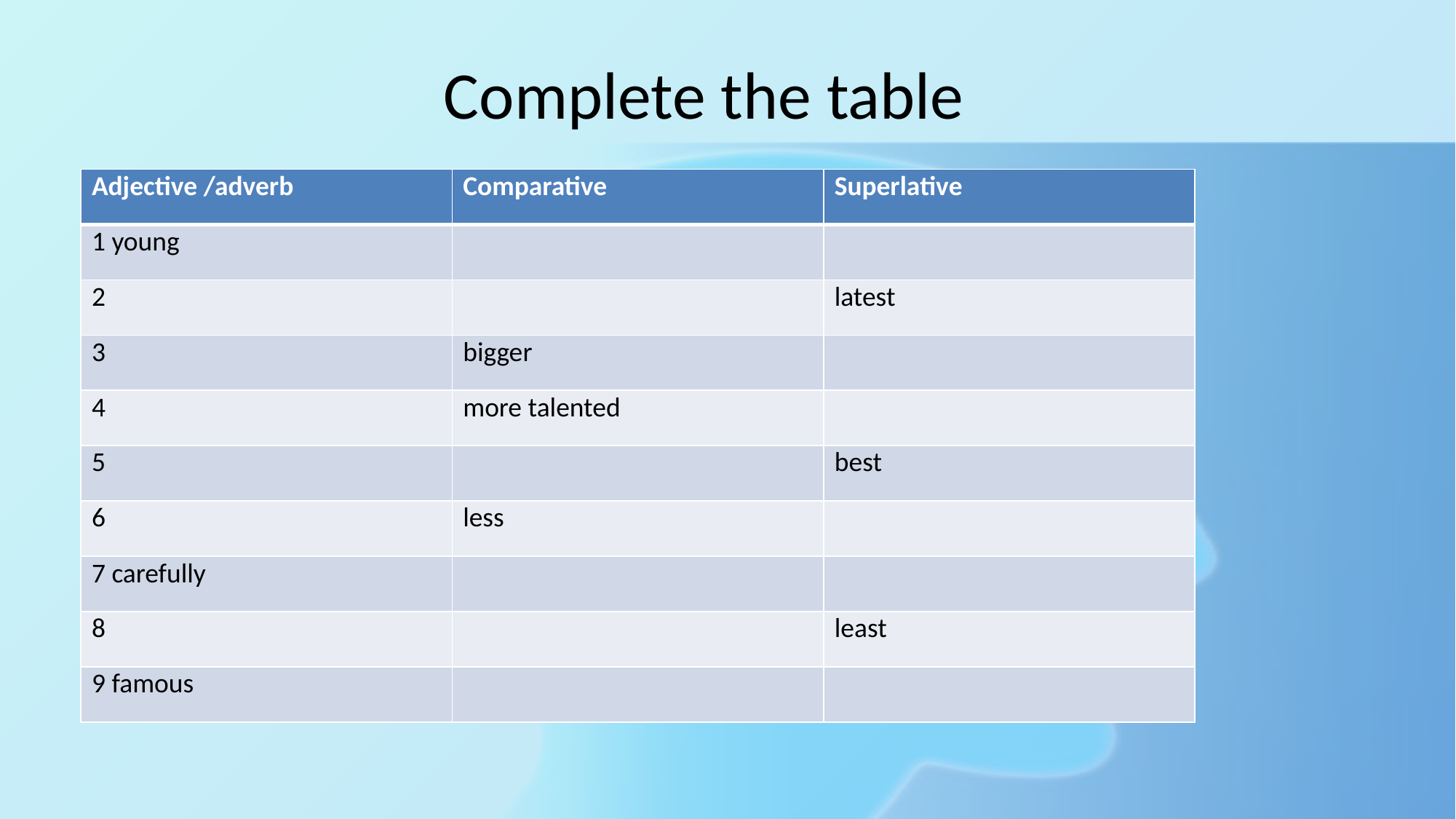

#
Complete the table
| Adjective /adverb | Comparative | Superlative |
| --- | --- | --- |
| 1 young |  |  |
| 2 |  | latest |
| 3 | bigger |  |
| 4 | more talented |  |
| 5 |  | best |
| 6 | less |  |
| 7 carefully |  |  |
| 8 |  | least |
| 9 famous |  |  |